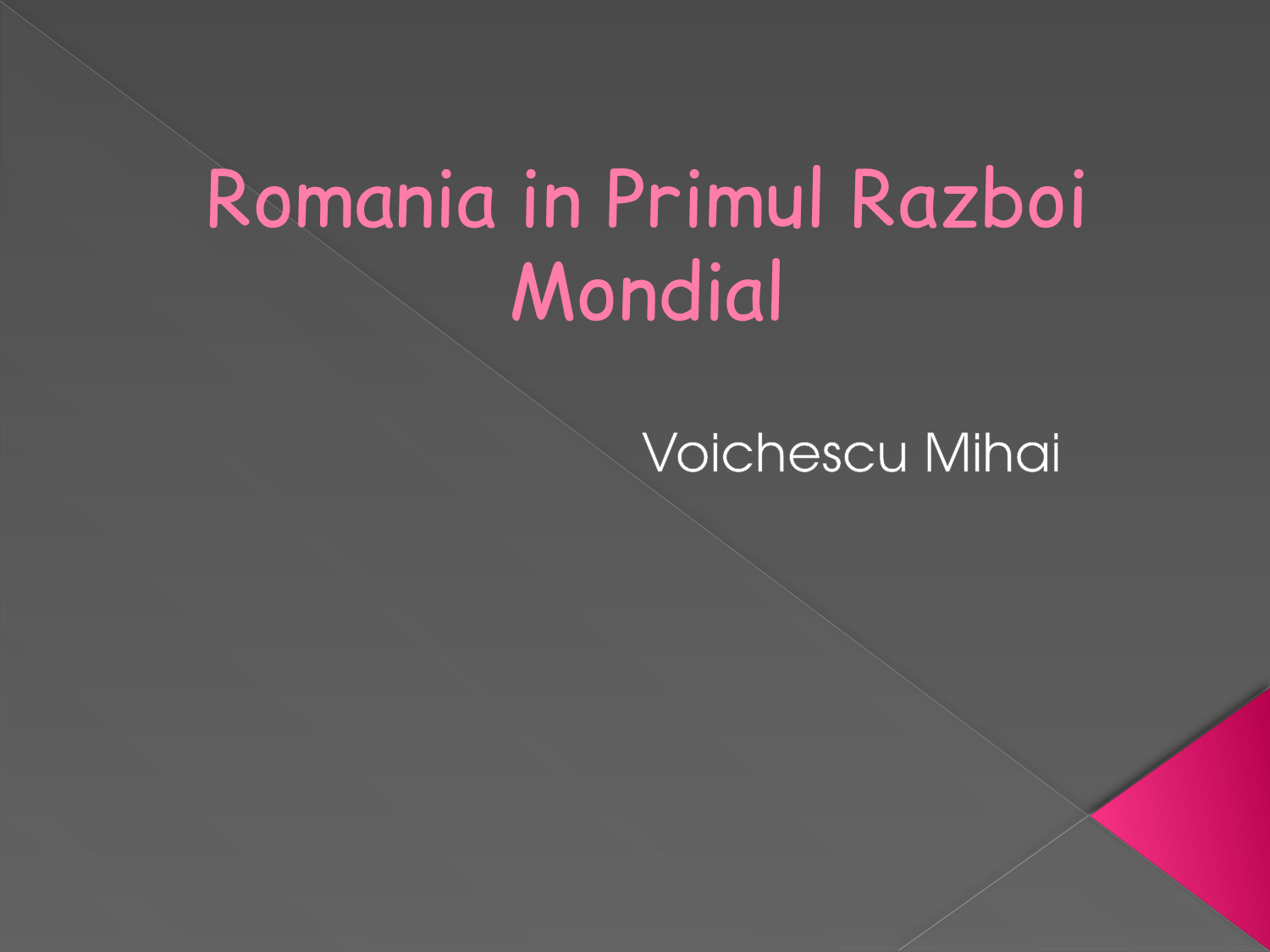

# Romania in Primul Razboi Mondial
Voichescu Mihai